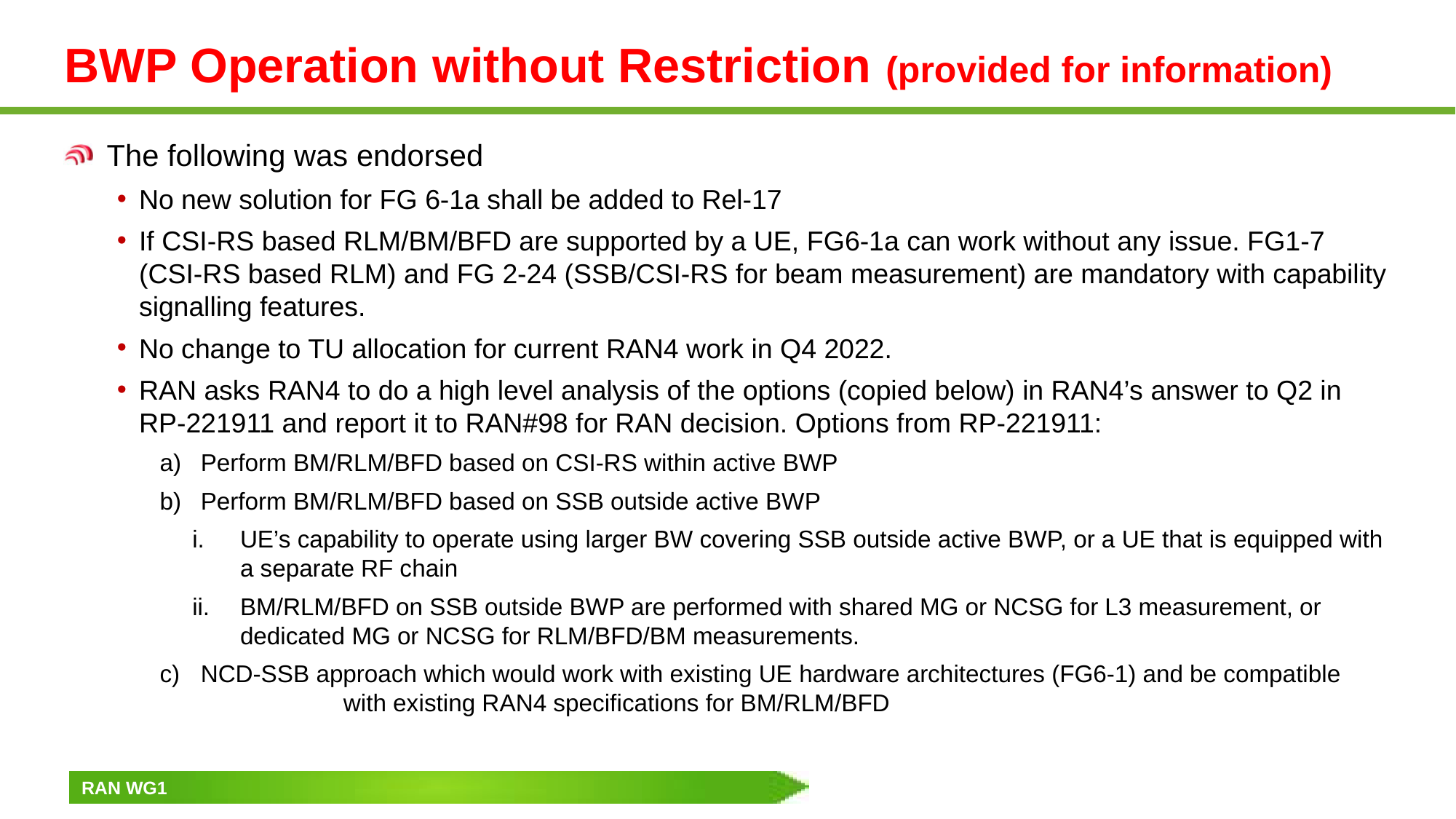

# BWP Operation without Restriction (provided for information)
The following was endorsed
No new solution for FG 6-1a shall be added to Rel-17
If CSI-RS based RLM/BM/BFD are supported by a UE, FG6-1a can work without any issue. FG1-7 (CSI-RS based RLM) and FG 2-24 (SSB/CSI-RS for beam measurement) are mandatory with capability signalling features.
No change to TU allocation for current RAN4 work in Q4 2022.
RAN asks RAN4 to do a high level analysis of the options (copied below) in RAN4’s answer to Q2 in RP-221911 and report it to RAN#98 for RAN decision. Options from RP-221911:
Perform BM/RLM/BFD based on CSI-RS within active BWP
Perform BM/RLM/BFD based on SSB outside active BWP
UE’s capability to operate using larger BW covering SSB outside active BWP, or a UE that is equipped with a separate RF chain
BM/RLM/BFD on SSB outside BWP are performed with shared MG or NCSG for L3 measurement, or dedicated MG or NCSG for RLM/BFD/BM measurements.
NCD-SSB approach which would work with existing UE hardware architectures (FG6-1) and be compatible 	     with existing RAN4 specifications for BM/RLM/BFD